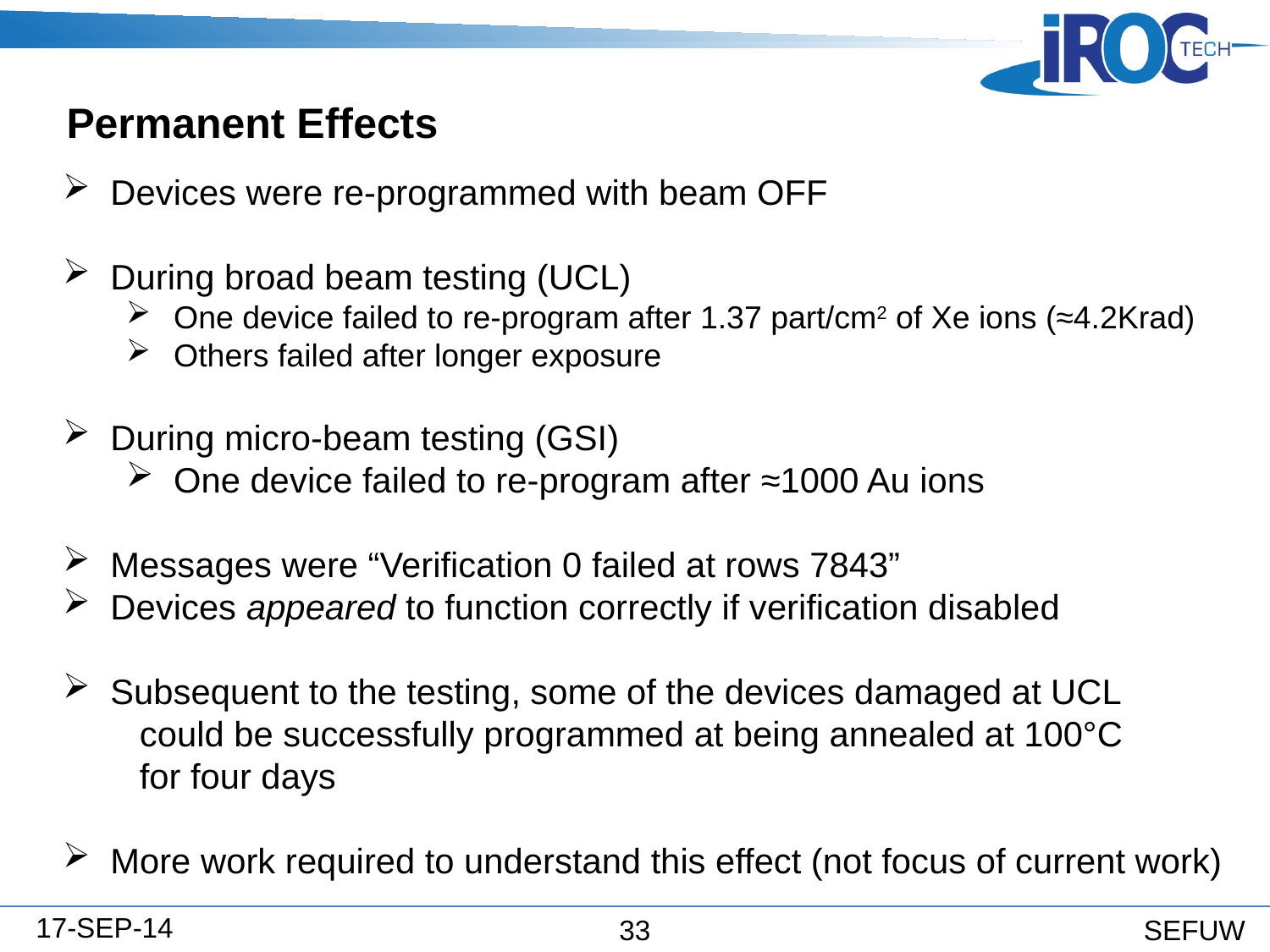

# Permanent Effects
Devices were re-programmed with beam OFF

During broad beam testing (UCL)
One device failed to re-program after 1.37 part/cm2 of Xe ions (≈4.2Krad)
Others failed after longer exposure

During micro-beam testing (GSI)
One device failed to re-program after ≈1000 Au ions

Messages were “Verification 0 failed at rows 7843”
Devices appeared to function correctly if verification disabled

Subsequent to the testing, some of the devices damaged at UCL
   could be successfully programmed at being annealed at 100°C
   for four days

More work required to understand this effect (not focus of current work)